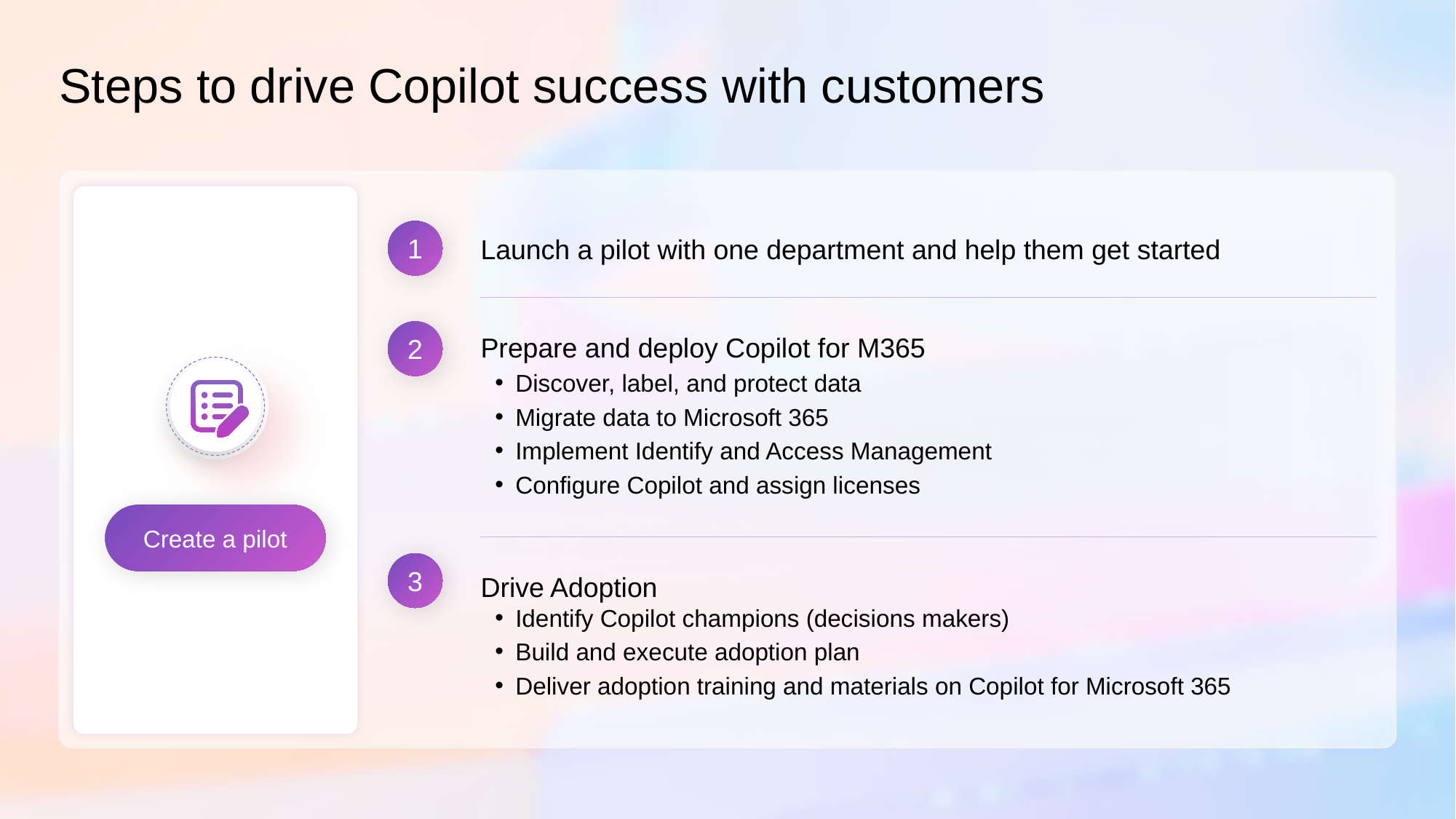

# Steps to drive Copilot success with customers

1
Launch a pilot with one department and help them get started
2
Prepare and deploy Copilot for M365
Discover, label, and protect data
Migrate data to Microsoft 365
Implement Identify and Access Management
Configure Copilot and assign licenses

Create a pilot
3
Drive Adoption
Identify Copilot champions (decisions makers)
Build and execute adoption plan
Deliver adoption training and materials on Copilot for Microsoft 365